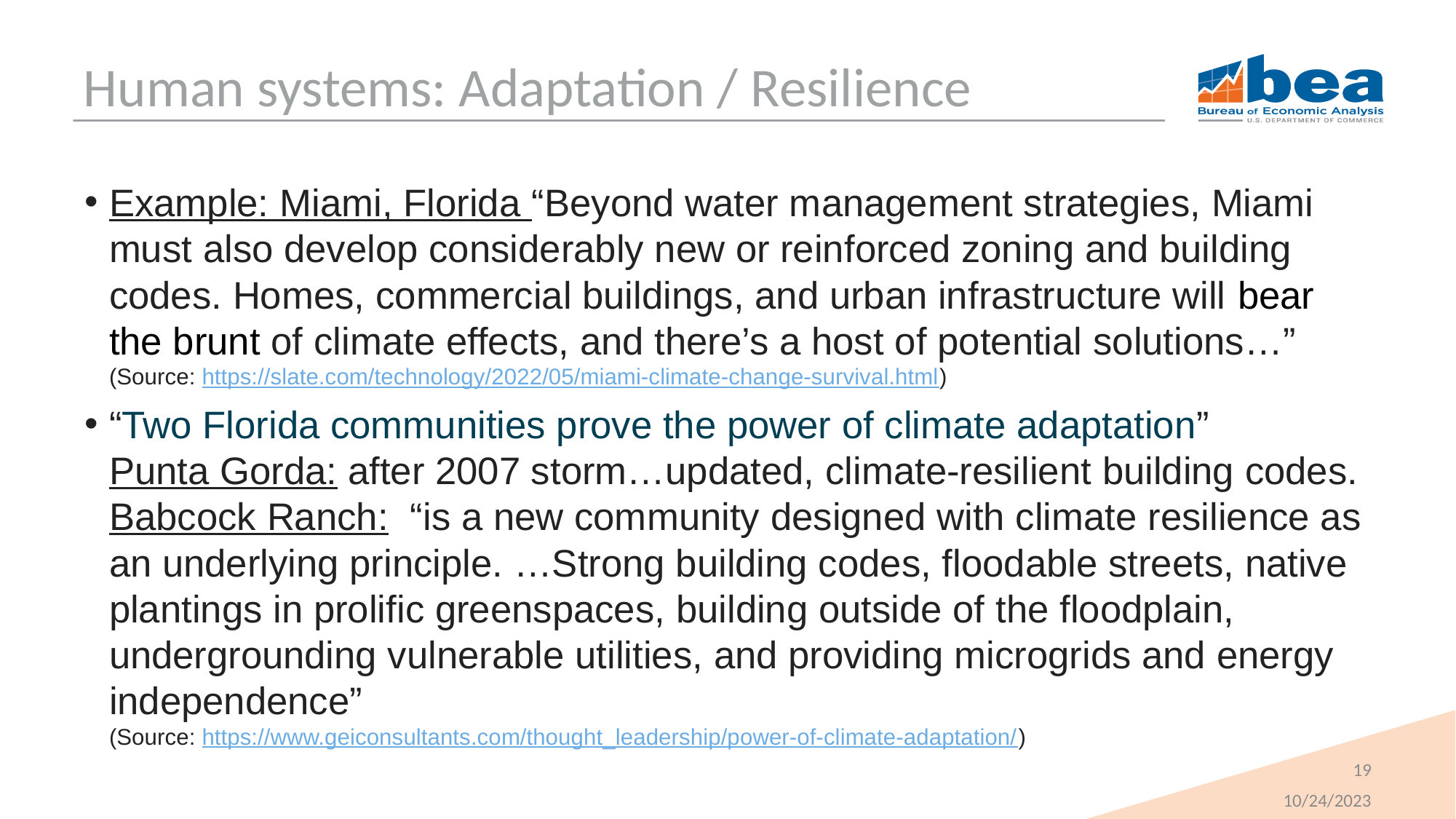

# Human systems: Adaptation / Resilience
Example: Miami, Florida “Beyond water management strategies, Miami must also develop considerably new or reinforced zoning and building codes. Homes, commercial buildings, and urban infrastructure will bear the brunt of climate effects, and there’s a host of potential solutions…”
(Source: https://slate.com/technology/2022/05/miami-climate-change-survival.html)
“Two Florida communities prove the power of climate adaptation”
Punta Gorda: after 2007 storm…updated, climate-resilient building codes.
Babcock Ranch:  “is a new community designed with climate resilience as an underlying principle. …Strong building codes, floodable streets, native plantings in prolific greenspaces, building outside of the floodplain, undergrounding vulnerable utilities, and providing microgrids and energy independence”
(Source: https://www.geiconsultants.com/thought_leadership/power-of-climate-adaptation/)
19
10/24/2023